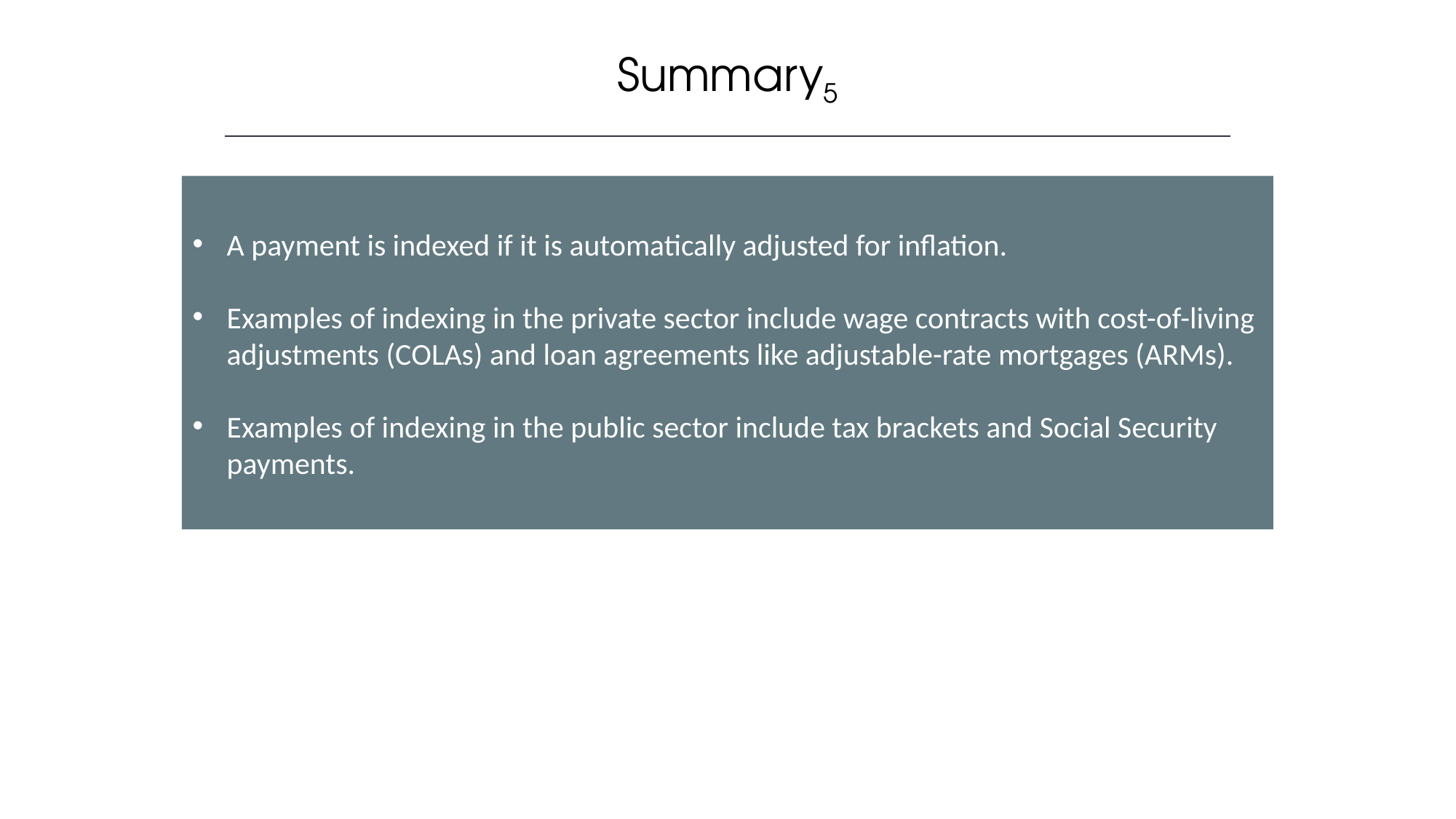

Summary5
A payment is indexed if it is automatically adjusted for inflation.

Examples of indexing in the private sector include wage contracts with cost-of-living adjustments (COLAs) and loan agreements like adjustable-rate mortgages (ARMs).

Examples of indexing in the public sector include tax brackets and Social Security payments.